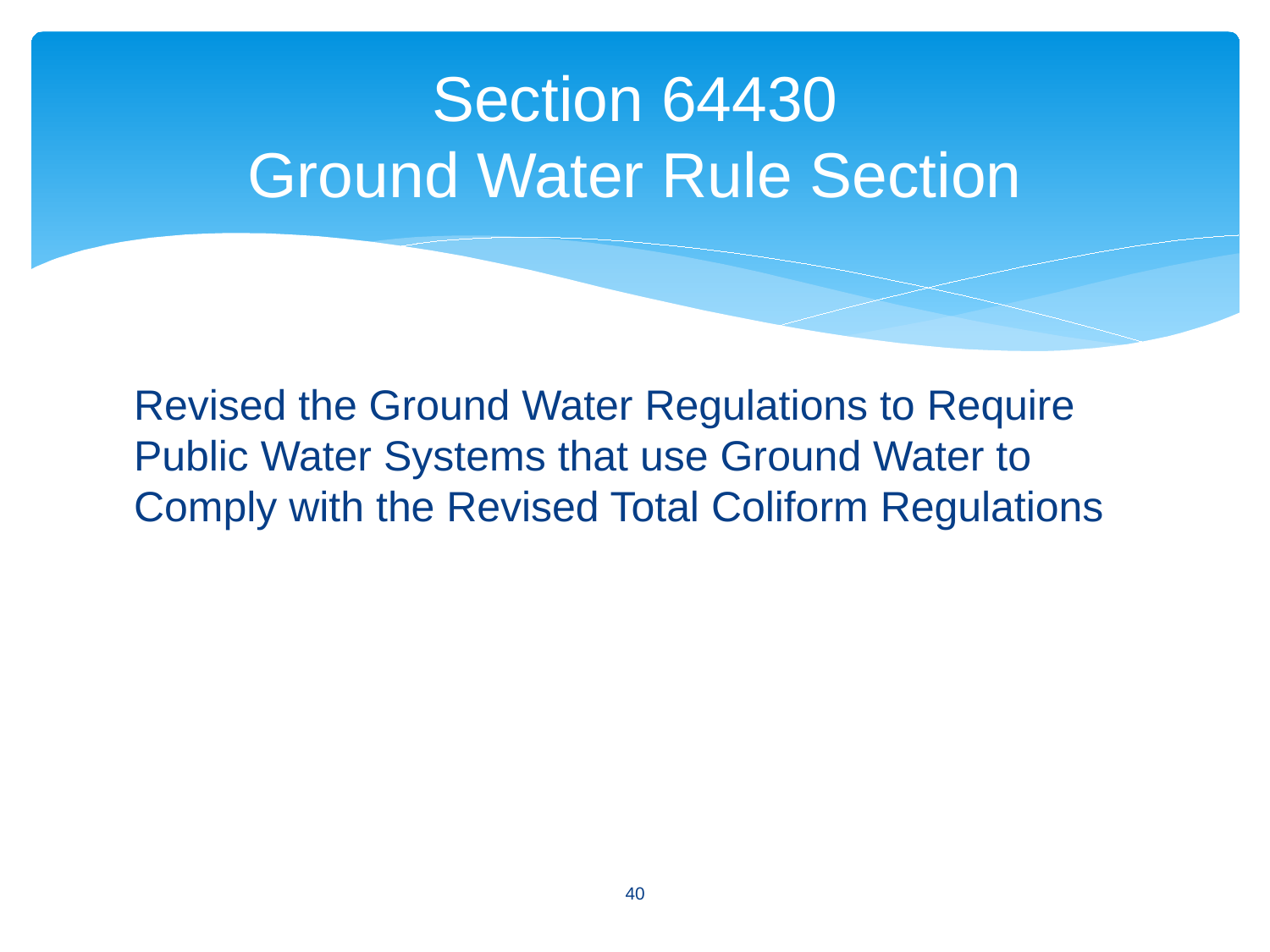

# Section 64430 Ground Water Rule Section
Revised the Ground Water Regulations to Require Public Water Systems that use Ground Water to Comply with the Revised Total Coliform Regulations

40